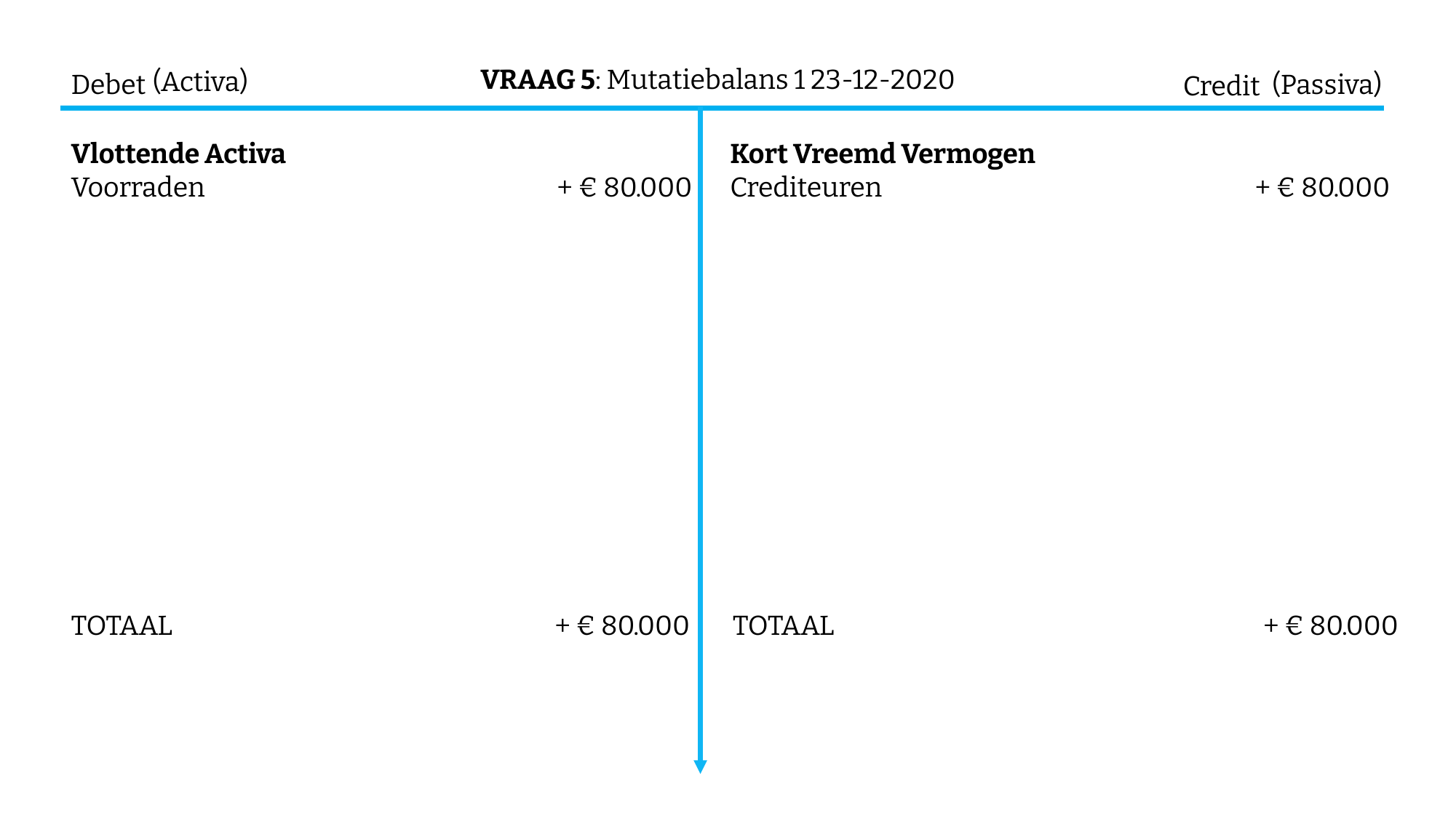

VRAAG 5: Mutatiebalans 1 23-12-2020
(Activa)
Debet
(Passiva)
Credit
Vlottende Activa
Kort Vreemd Vermogen
Voorraden
+ € 80.000
Crediteuren
+ € 80.000
TOTAAL
+ € 80.000
TOTAAL
+ € 80.000